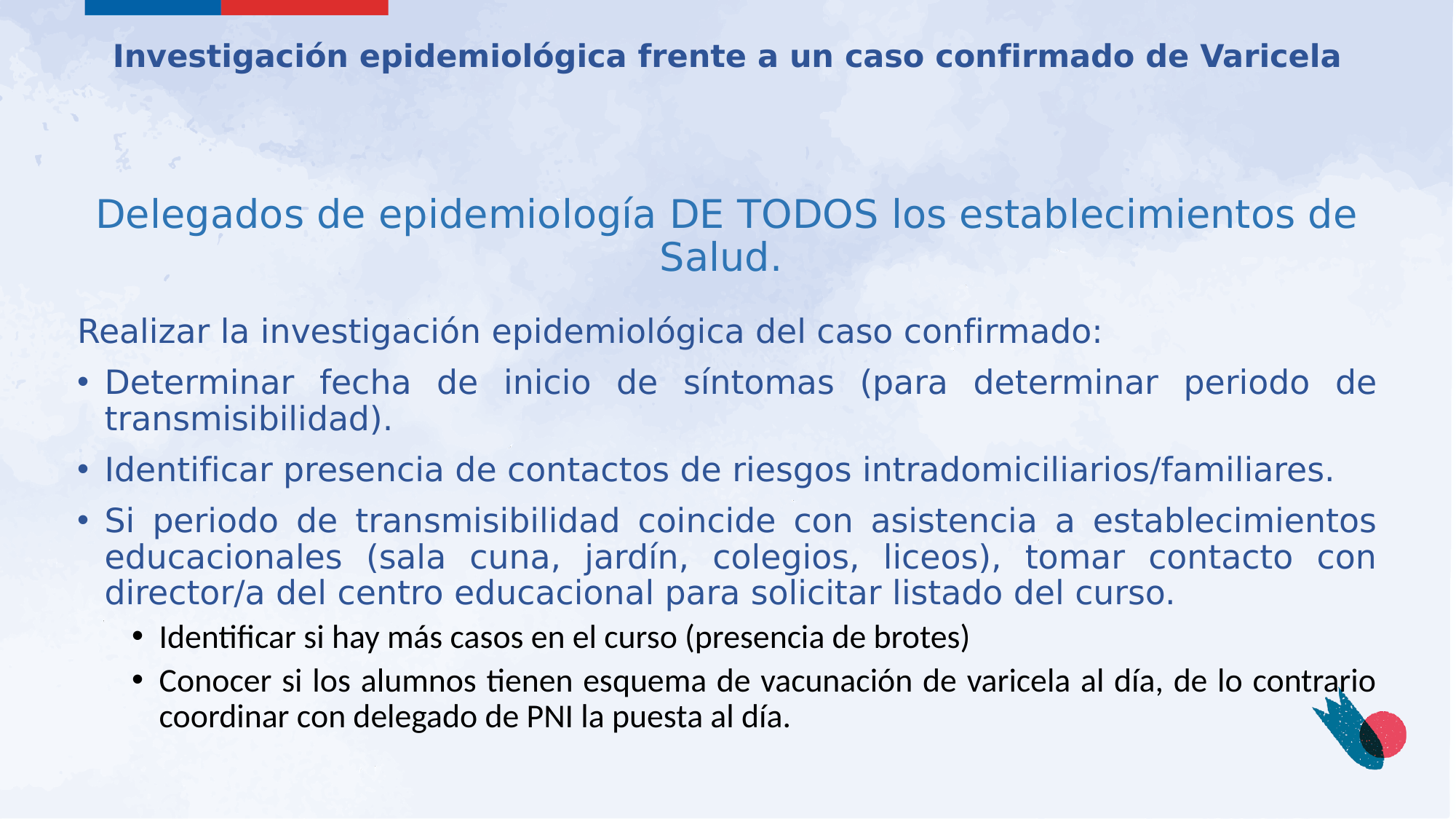

# Investigación epidemiológica frente a un caso confirmado de Varicela
Delegados de epidemiología DE TODOS los establecimientos de Salud.
Realizar la investigación epidemiológica del caso confirmado:
Determinar fecha de inicio de síntomas (para determinar periodo de transmisibilidad).
Identificar presencia de contactos de riesgos intradomiciliarios/familiares.
Si periodo de transmisibilidad coincide con asistencia a establecimientos educacionales (sala cuna, jardín, colegios, liceos), tomar contacto con director/a del centro educacional para solicitar listado del curso.
Identificar si hay más casos en el curso (presencia de brotes)
Conocer si los alumnos tienen esquema de vacunación de varicela al día, de lo contrario coordinar con delegado de PNI la puesta al día.